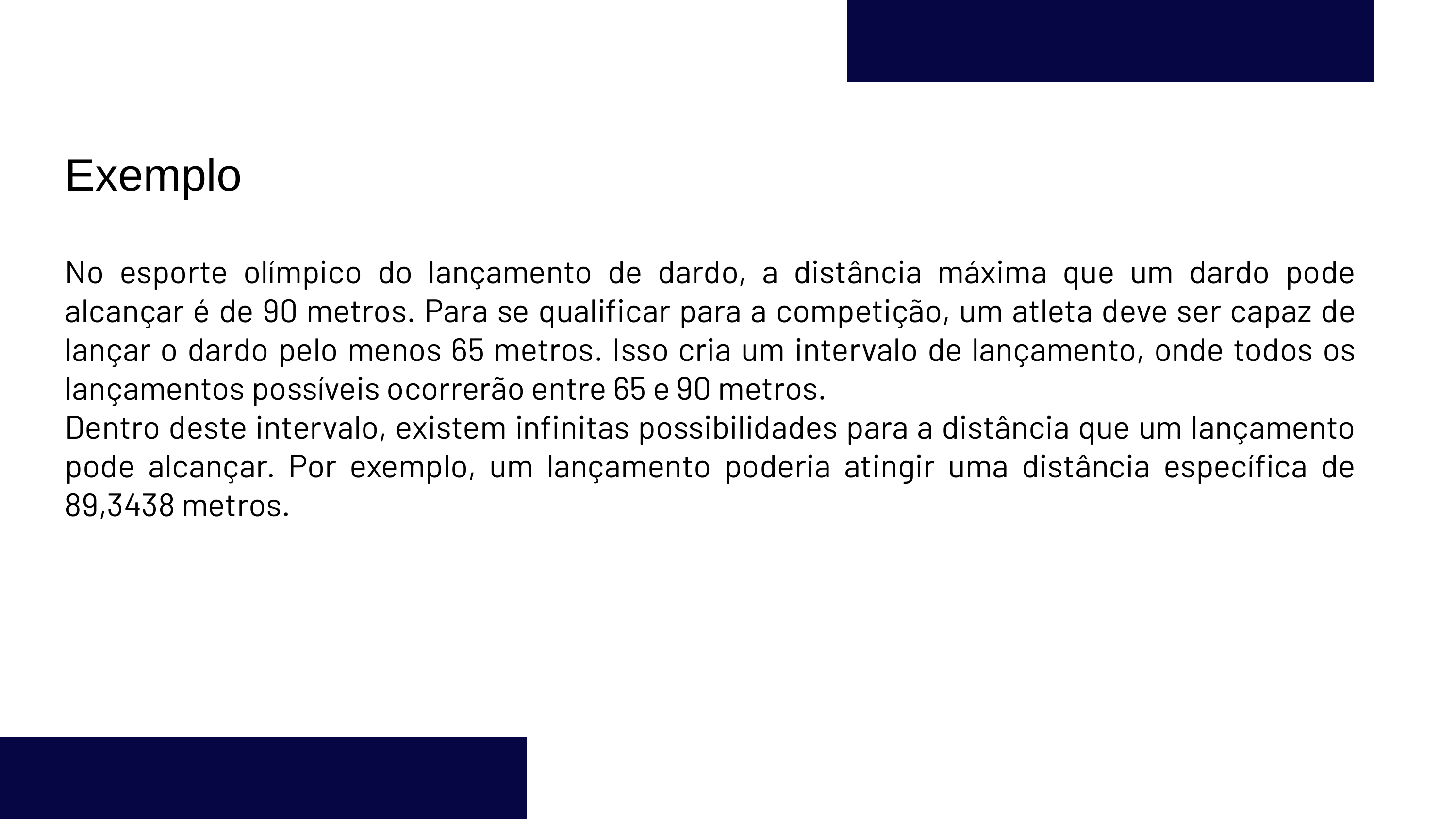

Exemplo
No esporte olímpico do lançamento de dardo, a distância máxima que um dardo pode alcançar é de 90 metros. Para se qualificar para a competição, um atleta deve ser capaz de lançar o dardo pelo menos 65 metros. Isso cria um intervalo de lançamento, onde todos os lançamentos possíveis ocorrerão entre 65 e 90 metros.
Dentro deste intervalo, existem infinitas possibilidades para a distância que um lançamento pode alcançar. Por exemplo, um lançamento poderia atingir uma distância específica de 89,3438 metros.